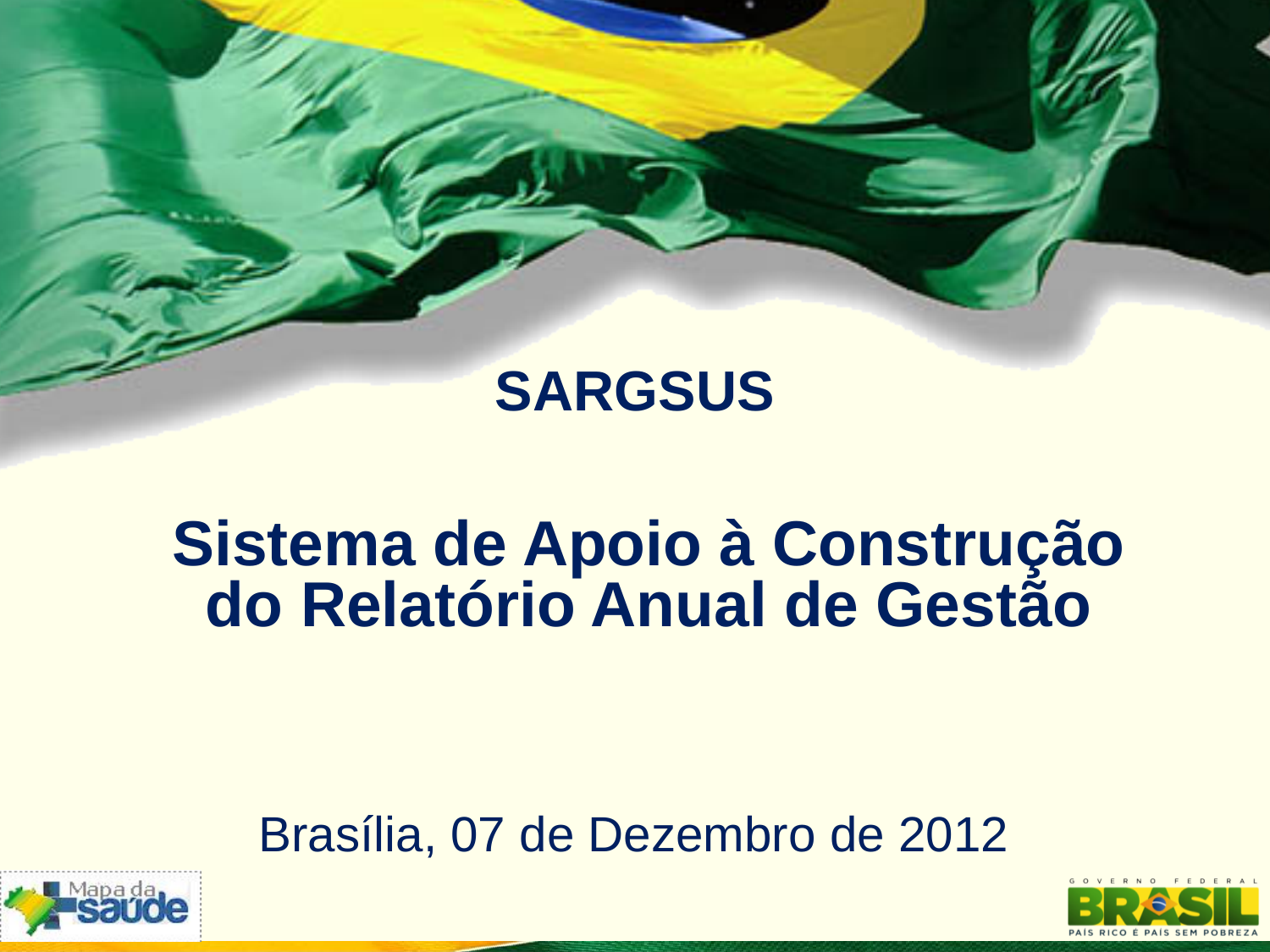

SARGSUS
# Sistema de Apoio à Construção do Relatório Anual de Gestão
Brasília, 07 de Dezembro de 2012